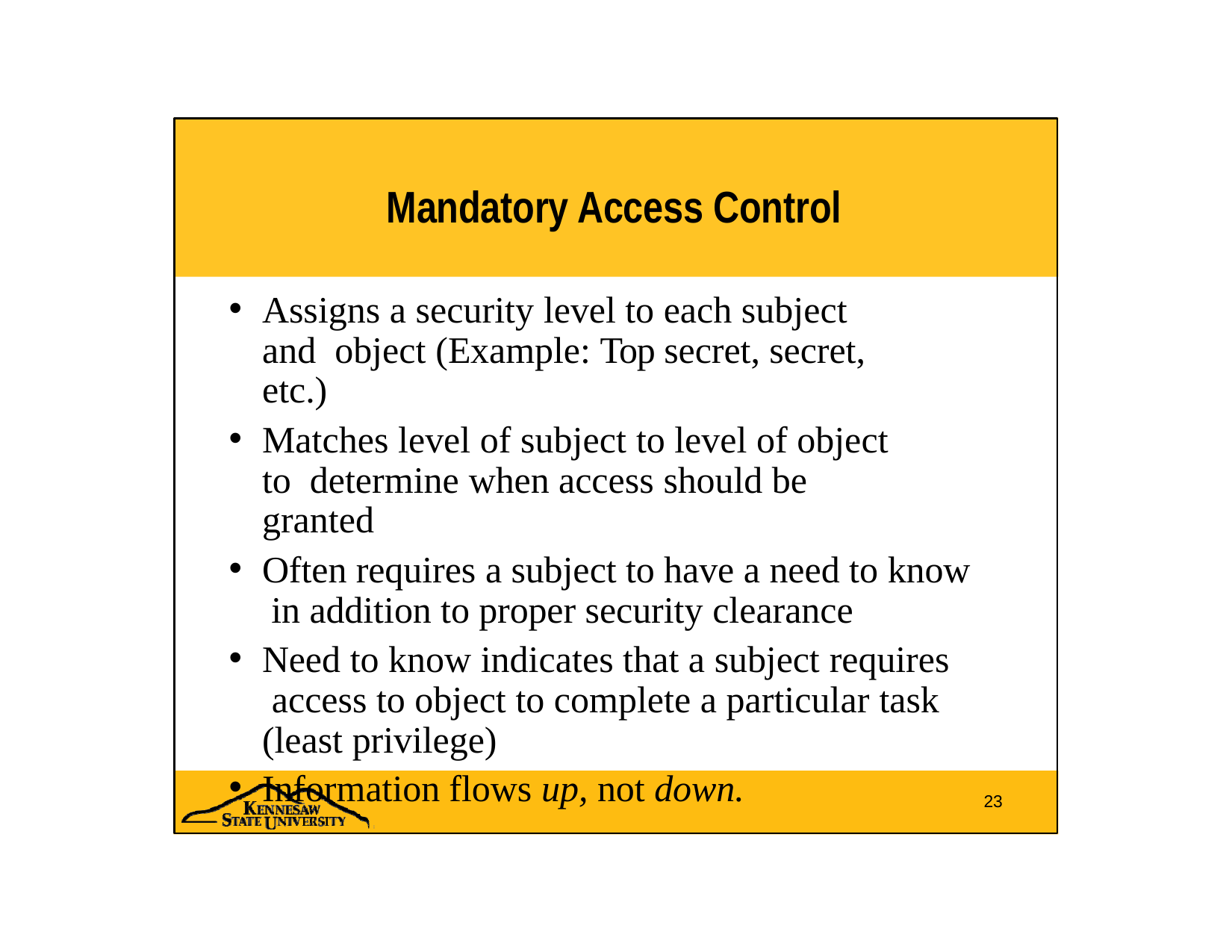

# Mandatory Access Control
Assigns a security level to each subject and  object (Example: Top secret, secret, etc.)
Matches level of subject to level of object to  determine when access should be granted
Often requires a subject to have a need to know  in addition to proper security clearance
Need to know indicates that a subject requires  access to object to complete a particular task  (least privilege)
Information flows up, not down.

23